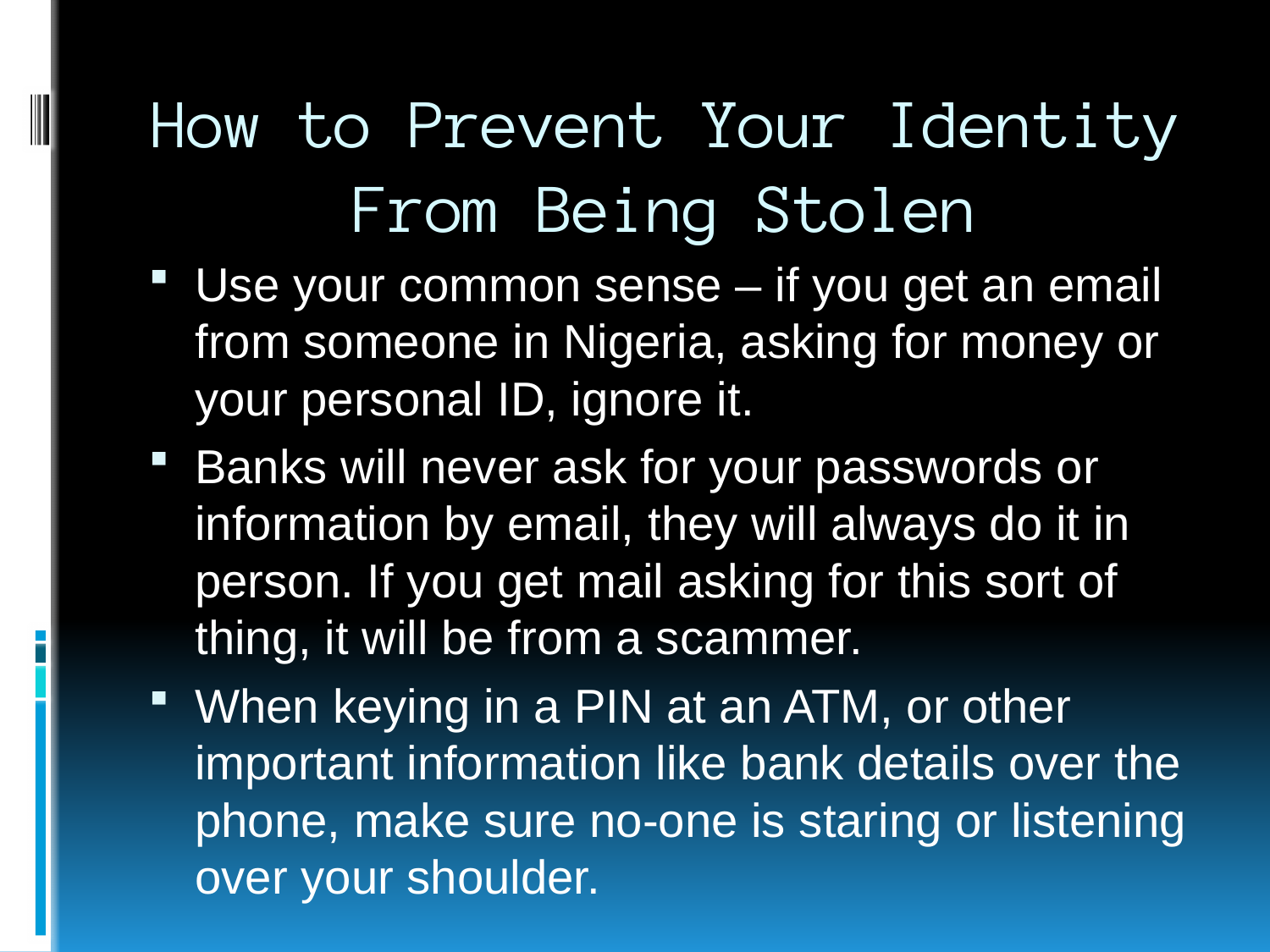

# How to Prevent Your Identity From Being Stolen
Use your common sense – if you get an email from someone in Nigeria, asking for money or your personal ID, ignore it.
Banks will never ask for your passwords or information by email, they will always do it in person. If you get mail asking for this sort of thing, it will be from a scammer.
When keying in a PIN at an ATM, or other important information like bank details over the phone, make sure no-one is staring or listening over your shoulder.